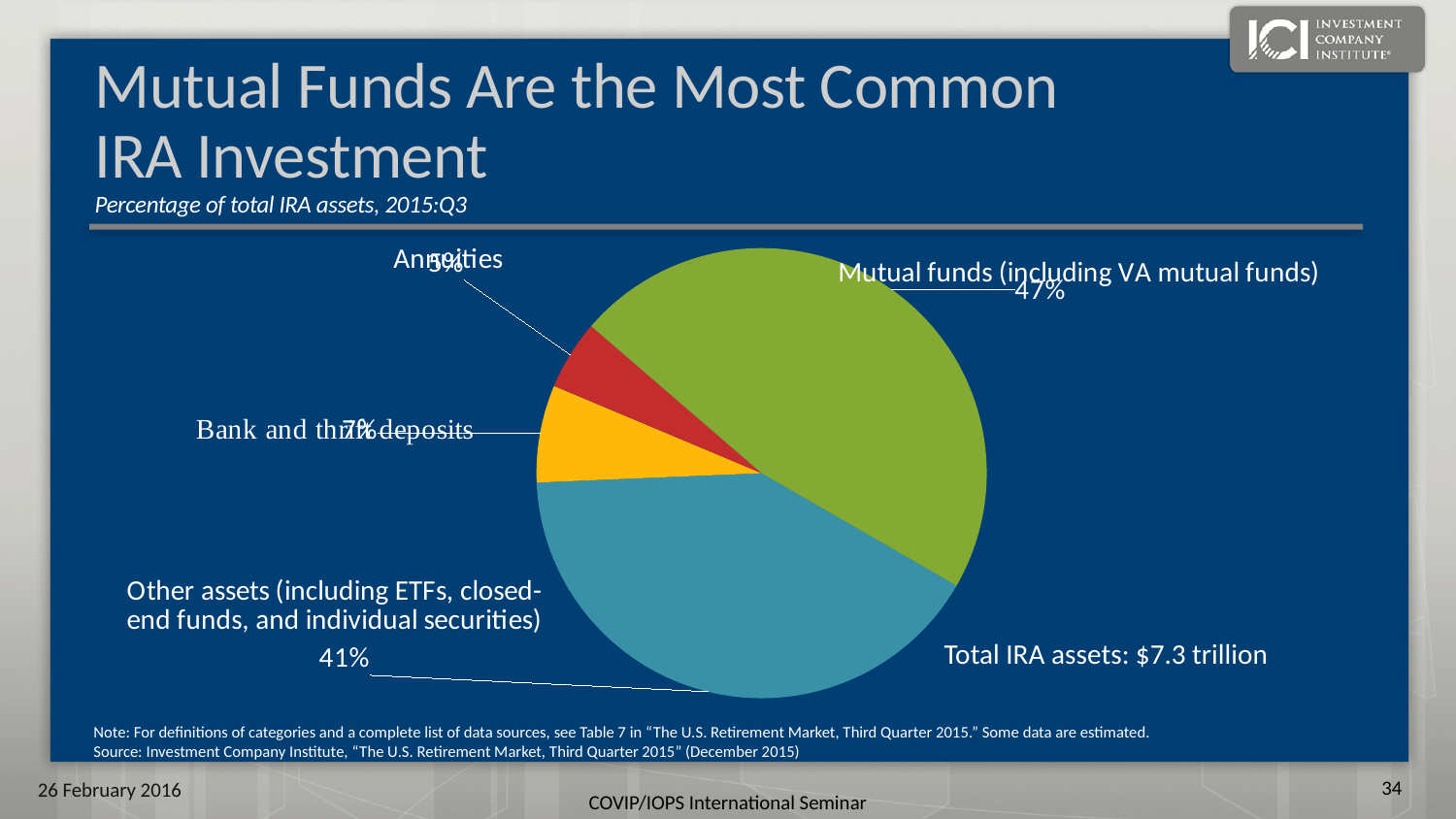

# Mutual Funds Are the Most Common IRA Investment Percentage of total IRA assets, 2015:Q3

### Chart

| Category | Sales |
|---|---|
| Other assets | 0.41 |
| Bank and thrift deposits | 0.07 |
| Annuities | 0.05 |
| Mutual funds | 0.47 |
Total IRA assets: $7.3 trillion
Note: For definitions of categories and a complete list of data sources, see Table 7 in “The U.S. Retirement Market, Third Quarter 2015.” Some data are estimated.
Source: Investment Company Institute, “The U.S. Retirement Market, Third Quarter 2015” (December 2015)
34
26 February 2016
COVIP/IOPS International Seminar